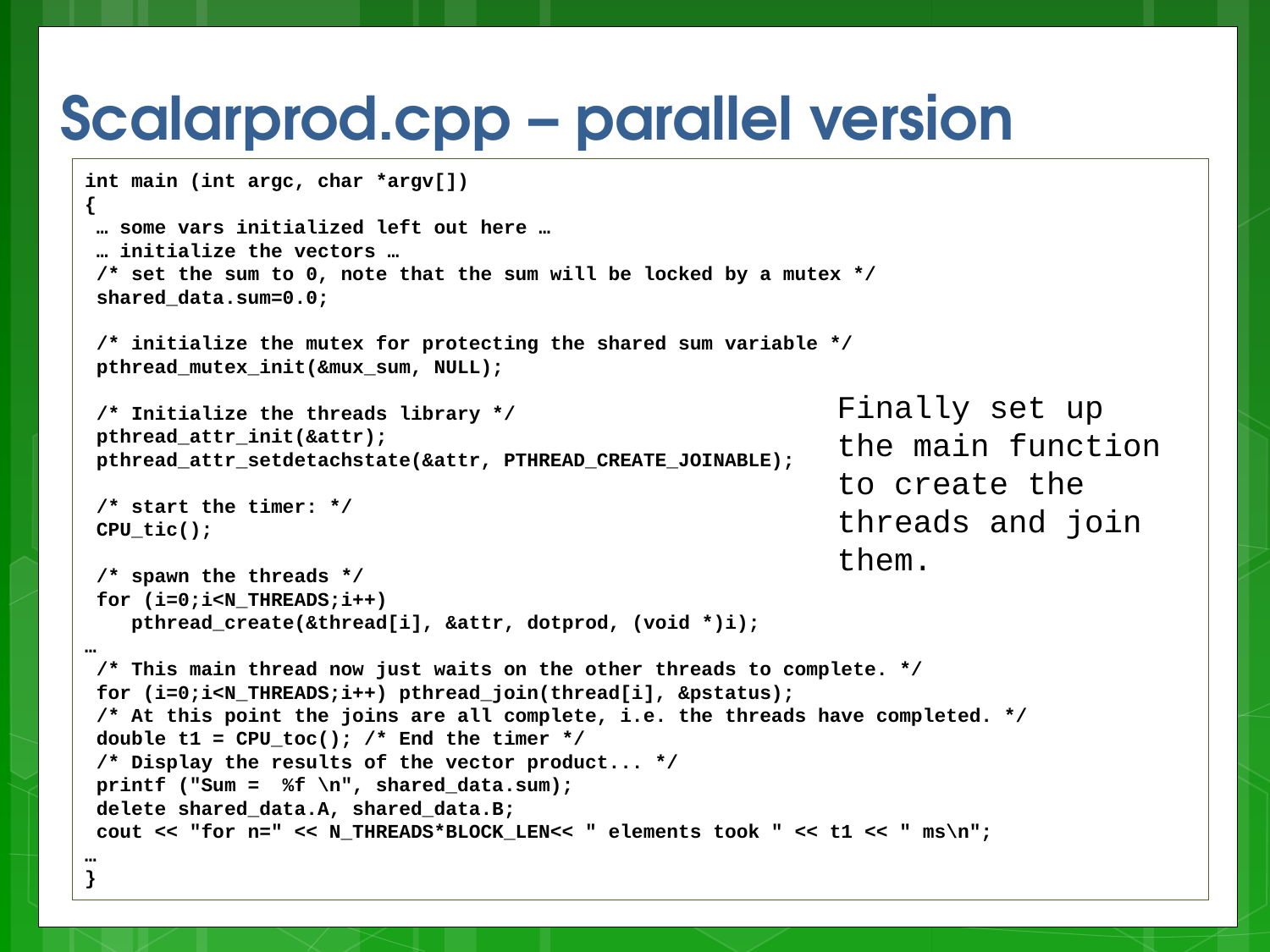

# Scalarprod.cpp – parallel version
int main (int argc, char *argv[])
{
 … some vars initialized left out here …
 … initialize the vectors …
 /* set the sum to 0, note that the sum will be locked by a mutex */
 shared_data.sum=0.0;

 /* initialize the mutex for protecting the shared sum variable */
 pthread_mutex_init(&mux_sum, NULL);

 /* Initialize the threads library */
 pthread_attr_init(&attr);
 pthread_attr_setdetachstate(&attr, PTHREAD_CREATE_JOINABLE);

 /* start the timer: */
 CPU_tic();

 /* spawn the threads */
 for (i=0;i<N_THREADS;i++)
    pthread_create(&thread[i], &attr, dotprod, (void *)i);
…
 /* This main thread now just waits on the other threads to complete. */
 for (i=0;i<N_THREADS;i++) pthread_join(thread[i], &pstatus);
 /* At this point the joins are all complete, i.e. the threads have completed. */
 double t1 = CPU_toc(); /* End the timer */
 /* Display the results of the vector product... */
 printf ("Sum =  %f \n", shared_data.sum);
 delete shared_data.A, shared_data.B;
 cout << "for n=" << N_THREADS*BLOCK_LEN<< " elements took " << t1 << " ms\n";
…
}
Finally set up the main function to create the threads and join them.